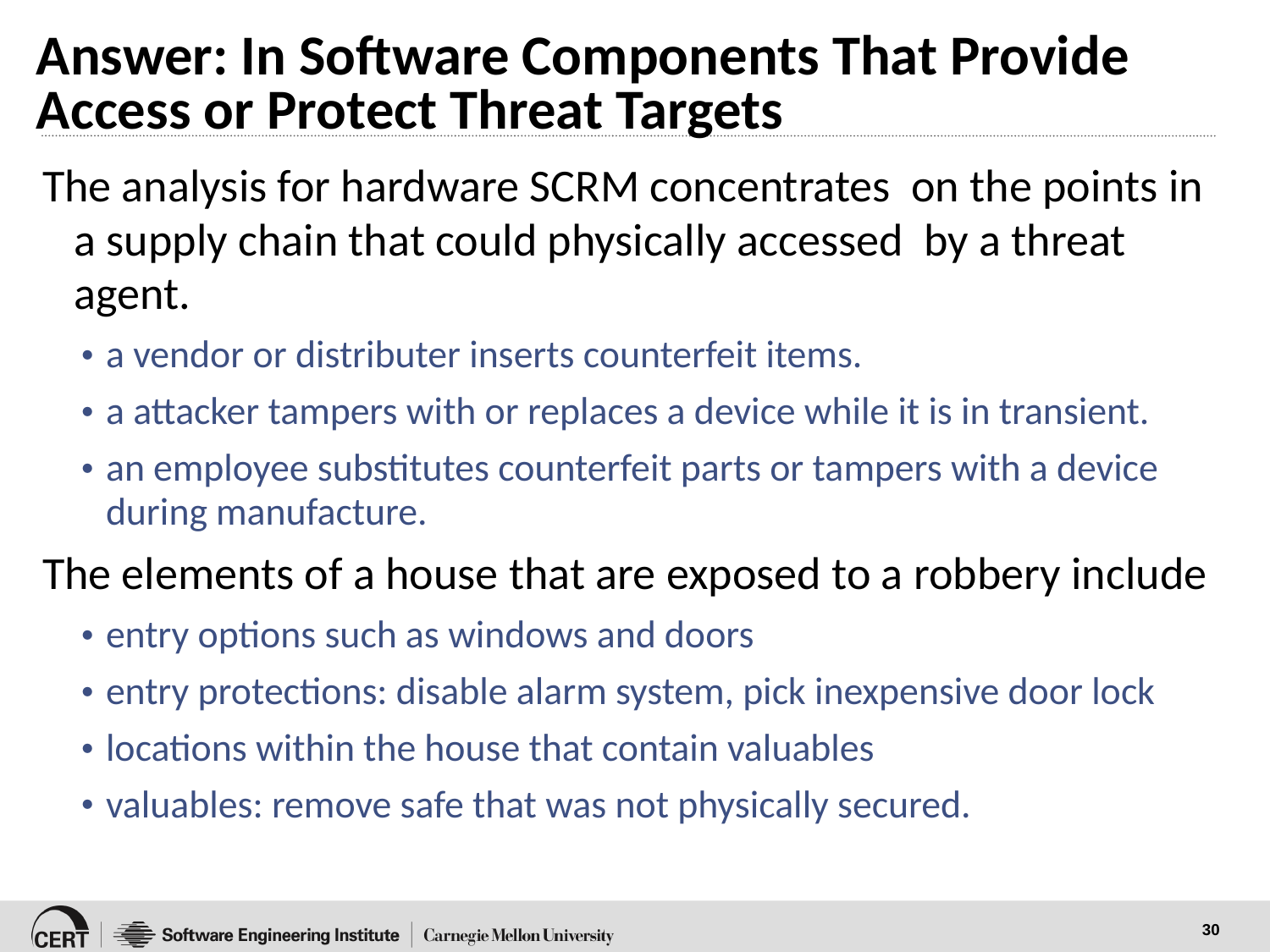

# Answer: In Software Components That Provide Access or Protect Threat Targets
The analysis for hardware SCRM concentrates  on the points in a supply chain that could physically accessed  by a threat agent.
a vendor or distributer inserts counterfeit items.
a attacker tampers with or replaces a device while it is in transient.
an employee substitutes counterfeit parts or tampers with a device during manufacture.
The elements of a house that are exposed to a robbery include
entry options such as windows and doors
entry protections: disable alarm system, pick inexpensive door lock
locations within the house that contain valuables
valuables: remove safe that was not physically secured.